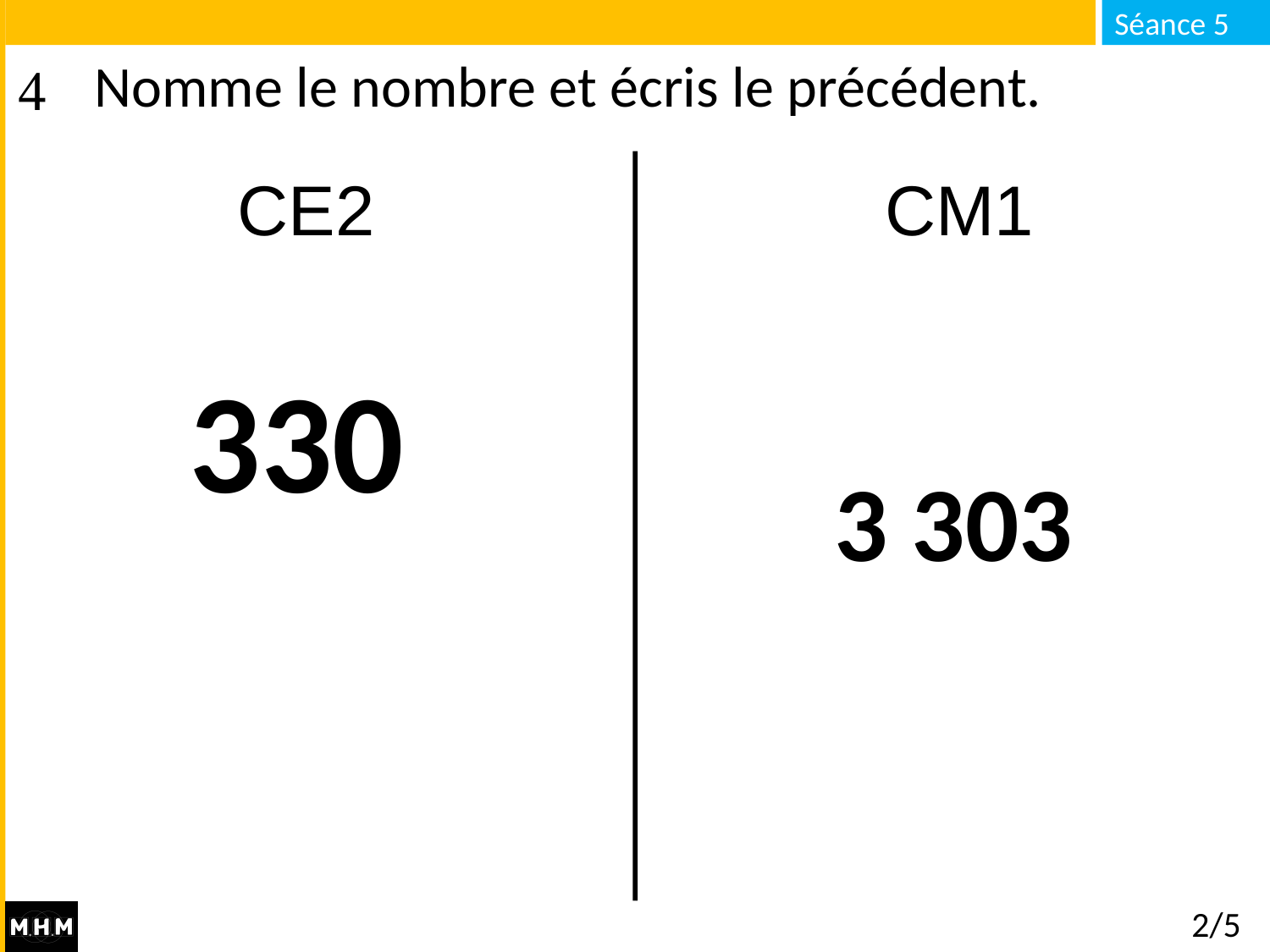

# Nomme le nombre et écris le précédent.

CE2                          CM1
330
3 303
2/5